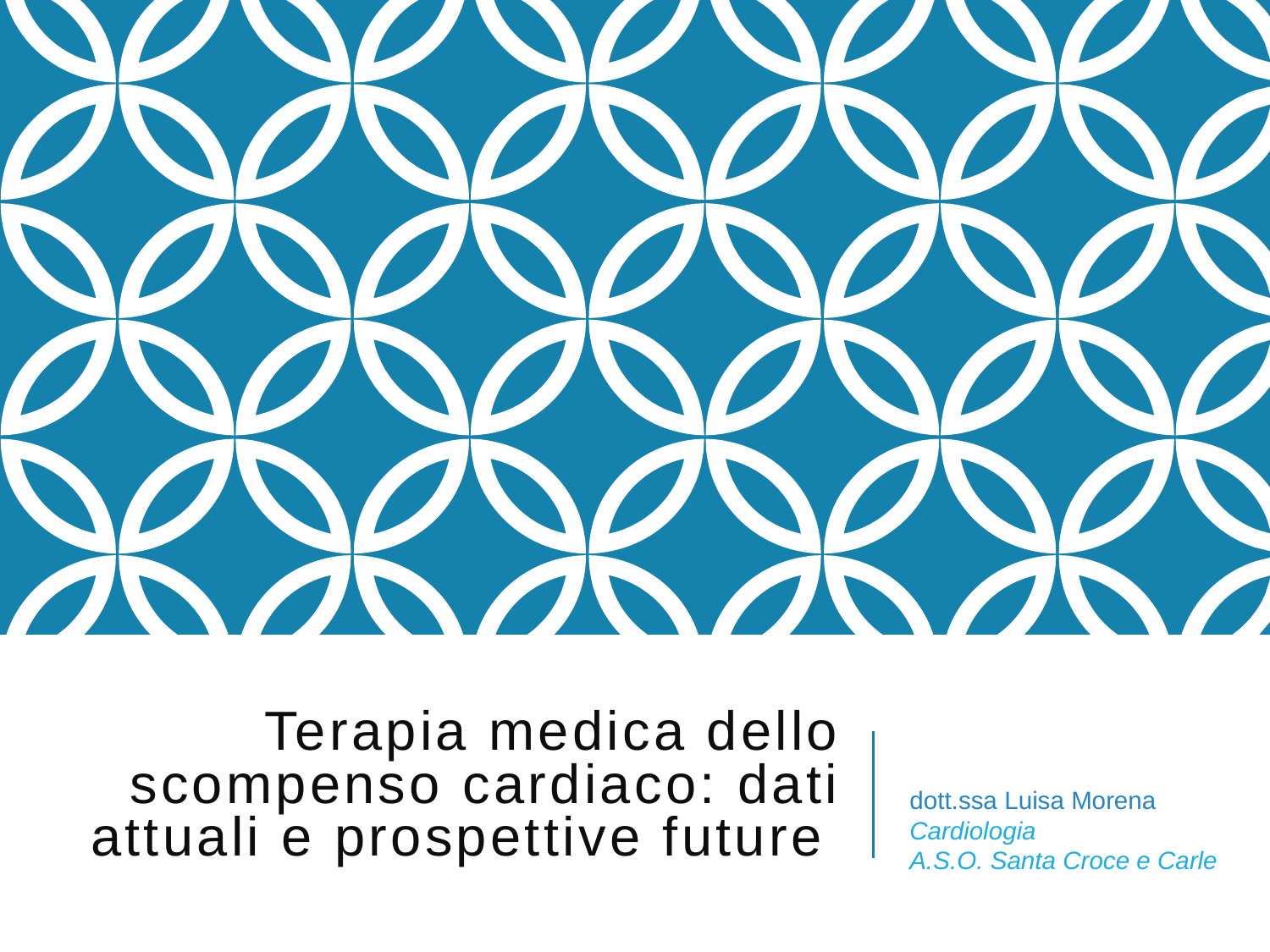

# Terapia medica dello scompenso cardiaco: dati attuali e prospettive future

dott.ssa Luisa Morena
Cardiologia
A.S.O. Santa Croce e Carle